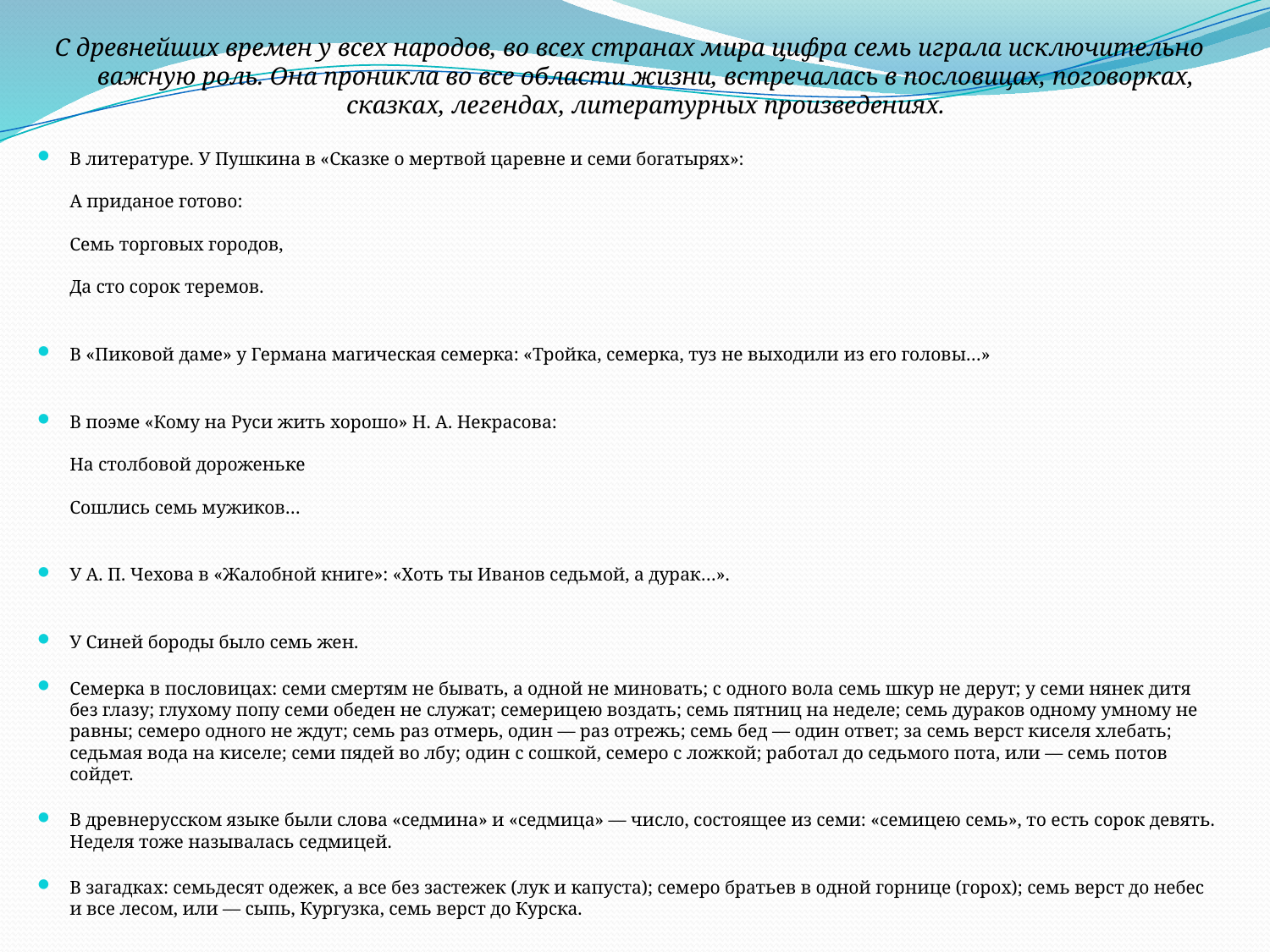

С древнейших времен у всех народов, во всех странах мира цифра семь играла исключительно важную роль. Она проникла во все области жизни, встречалась в пословицах, поговорках, сказках, легендах, литературных произведениях.

В литературе. У Пушкина в «Сказке о мертвой царевне и семи богатырях»: 
А приданое готово: 
Семь торговых городов, 
Да сто сорок теремов.
В «Пиковой даме» у Германа магическая семерка: «Тройка, семерка, туз не выходили из его головы…»
В поэме «Кому на Руси жить хорошо» Н. А. Некрасова: 
На столбовой дороженьке 
Сошлись семь мужиков…
У А. П. Чехова в «Жалобной книге»: «Хоть ты Иванов седьмой, а дурак…».
У Синей бороды было семь жен.
Семерка в пословицах: семи смертям не бывать, а одной не миновать; с одного вола семь шкур не дерут; у семи нянек дитя без глазу; глухому попу семи обеден не служат; семерицею воздать; семь пятниц на неделе; семь дураков одному умному не равны; семеро одного не ждут; семь раз отмерь, один — раз отрежь; семь бед — один ответ; за семь верст киселя хлебать; седьмая вода на киселе; семи пядей во лбу; один с сошкой, семеро с ложкой; работал до седьмого пота, или — семь потов сойдет.
В древнерусском языке были слова «седмина» и «седмица» — число, состоящее из семи: «семицею семь», то есть сорок девять. Неделя тоже называлась седмицей.
В загадках: семьдесят одежек, а все без застежек (лук и капуста); семеро братьев в одной горнице (горох); семь верст до небес и все лесом, или — сыпь, Кургузка, семь верст до Курска.